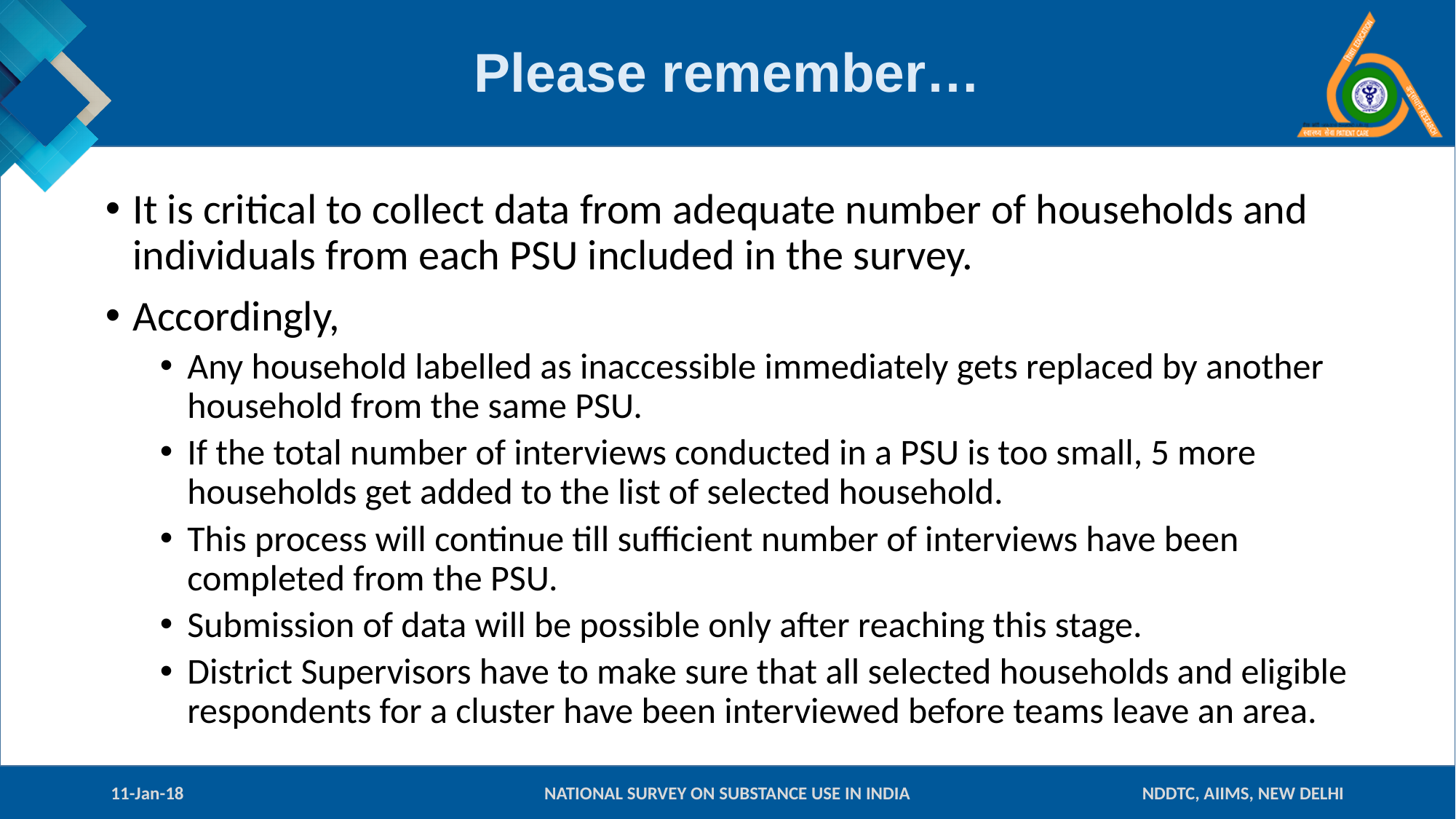

# Please remember…
It is critical to collect data from adequate number of households and individuals from each PSU included in the survey.
Accordingly,
Any household labelled as inaccessible immediately gets replaced by another household from the same PSU.
If the total number of interviews conducted in a PSU is too small, 5 more households get added to the list of selected household.
This process will continue till sufficient number of interviews have been completed from the PSU.
Submission of data will be possible only after reaching this stage.
District Supervisors have to make sure that all selected households and eligible respondents for a cluster have been interviewed before teams leave an area.
11-Jan-18
NATIONAL SURVEY ON SUBSTANCE USE IN INDIA
NDDTC, AIIMS, NEW DELHI